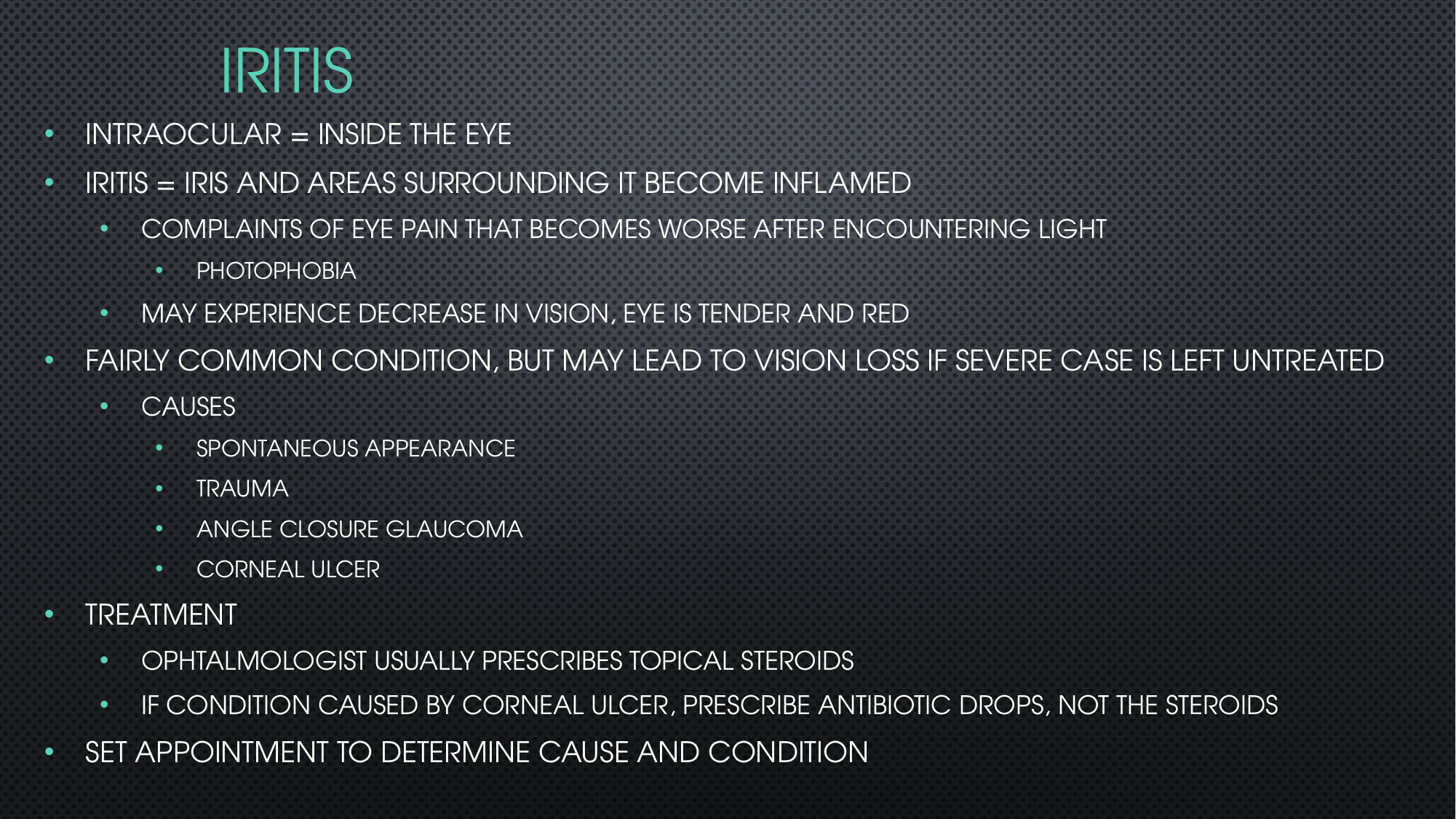

# Iritis
Intraocular = inside the eye
Iritis = iris and areas surrounding it become inflamed
Complaints of eye pain that becomes worse after encountering light
Photophobia
May experience decrease in vision, eye is tender and red
Fairly common condition, but may lead to vision loss if severe case is left untreated
Causes
Spontaneous appearance
Trauma
Angle closure glaucoma
Corneal ulcer
Treatment
Ophtalmologist usually prescribes topical steroids
If condition caused by corneal ulcer, prescribe antibiotic drops, NOT the steroids
Set appointment to determine cause and condition